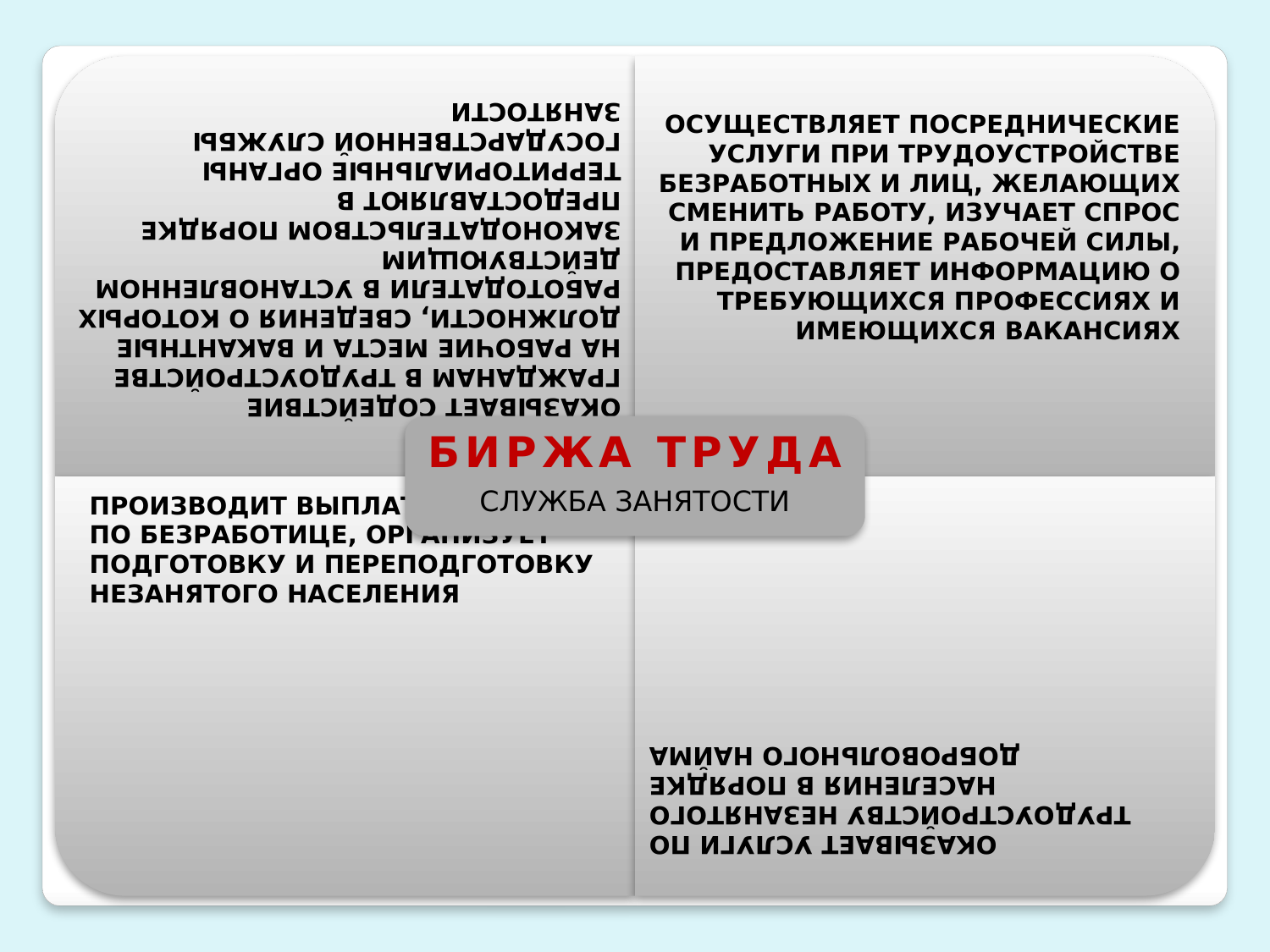

ОКАЗЫВАЕТ СОДЕЙСТВИЕ ГРАЖДАНАМ В ТРУДОУСТРОЙСТВЕ НА РАБОЧИЕ МЕСТА И ВАКАНТНЫЕ ДОЛЖНОСТИ, СВЕДЕНИЯ О КОТОРЫХ РАБОТОДАТЕЛИ В УСТАНОВЛЕННОМ ДЕЙСТВУЮЩИМ ЗАКОНОДАТЕЛЬСТВОМ ПОРЯДКЕ ПРЕДОСТАВЛЯЮТ В ТЕРРИТОРИАЛЬНЫЕ ОРГАНЫ ГОСУДАРСТВЕННОЙ СЛУЖБЫ ЗАНЯТОСТИ

ОСУЩЕСТВЛЯЕТ ПОСРЕДНИЧЕСКИЕ УСЛУГИ ПРИ ТРУДОУСТРОЙСТВЕ БЕЗРАБОТНЫХ И ЛИЦ, ЖЕЛАЮЩИХ СМЕНИТЬ РАБОТУ, ИЗУЧАЕТ СПРОС И ПРЕДЛОЖЕНИЕ РАБОЧЕЙ СИЛЫ, ПРЕДОСТАВЛЯЕТ ИНФОРМАЦИЮ О ТРЕБУЮЩИХСЯ ПРОФЕССИЯХ И ИМЕЮЩИХСЯ ВАКАНСИЯХ
ПРОИЗВОДИТ ВЫПЛАТЫ ПОСОБИЙ ПО БЕЗРАБОТИЦЕ, ОРГАНИЗУЕТ ПОДГОТОВКУ И ПЕРЕПОДГОТОВКУ НЕЗАНЯТОГО НАСЕЛЕНИЯ
ОКАЗЫВАЕТ УСЛУГИ ПО ТРУДОУСТРОЙСТВУ НЕЗАНЯТОГО НАСЕЛЕНИЯ В ПОРЯДКЕ ДОБРОВОЛЬНОГО НАЙМА
БИРЖА ТРУДА
СЛУЖБА ЗАНЯТОСТИ